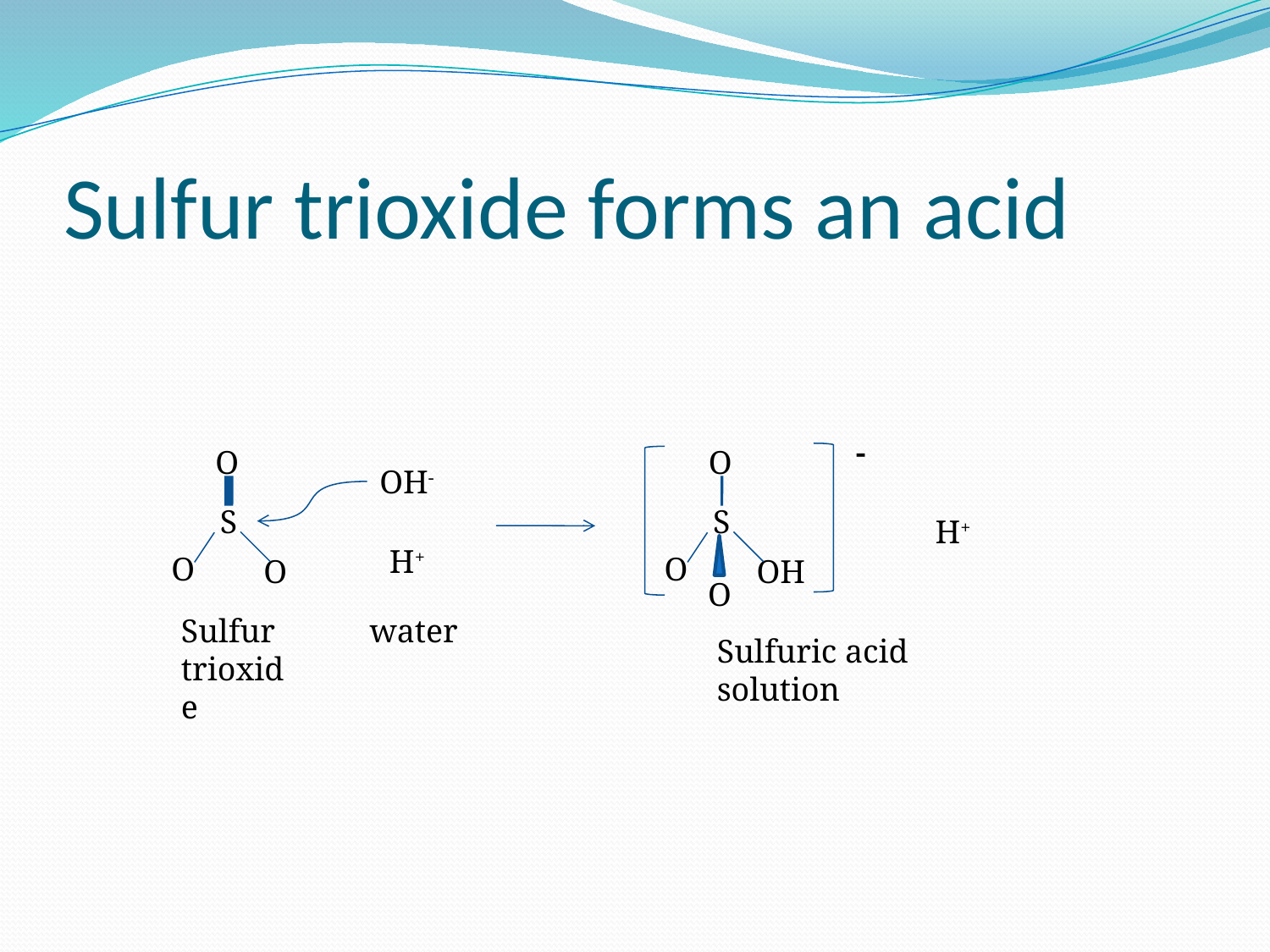

# Sulfur trioxide forms an acid
-
O
S
O
O
O
S
O
OH

O

OH-
H+
H+
Sulfur trioxide
water
Sulfuric acid solution